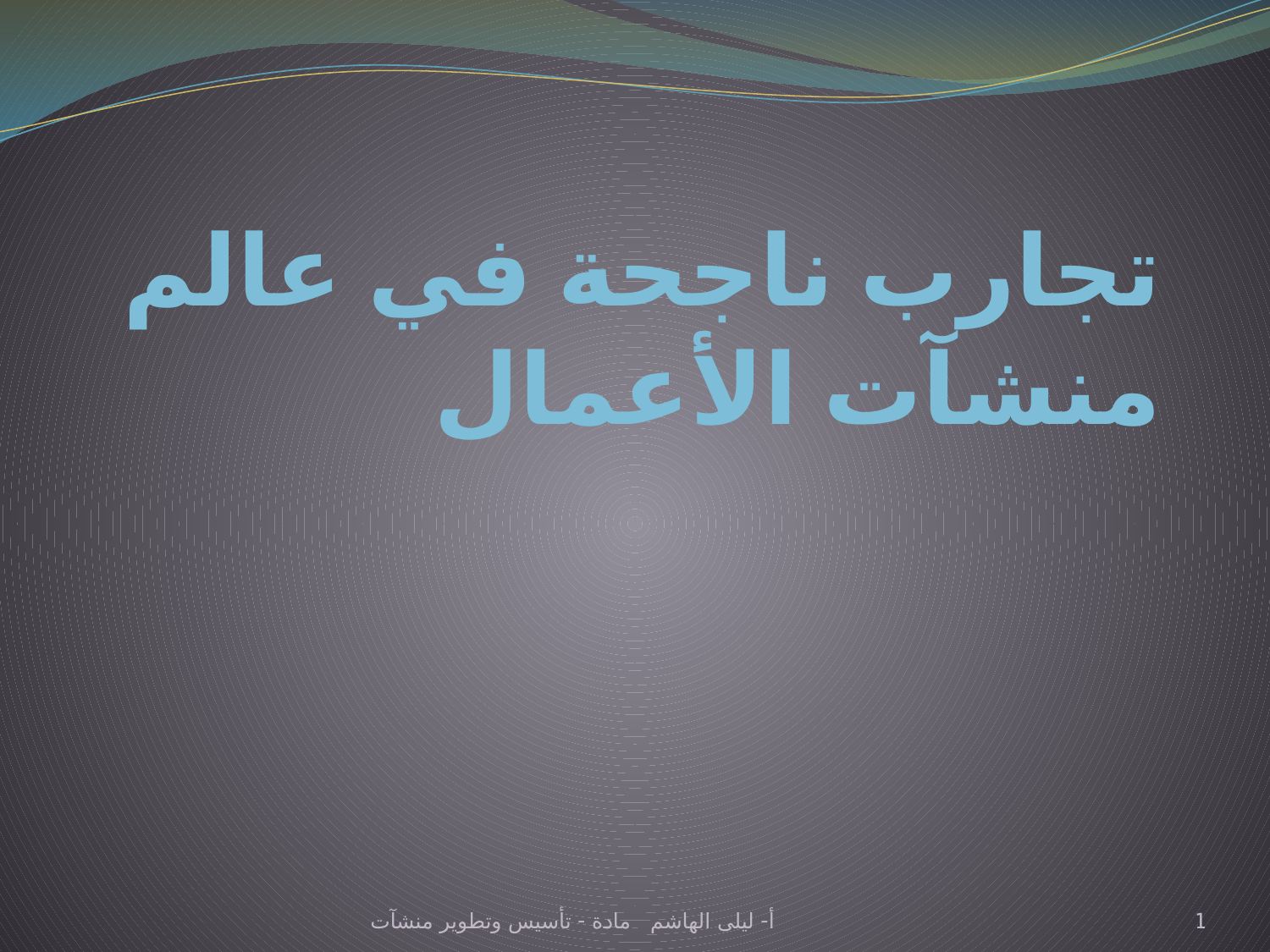

# تجارب ناجحة في عالم منشآت الأعمال
أ- ليلى الهاشم   مادة - تأسيس وتطوير منشآت
1